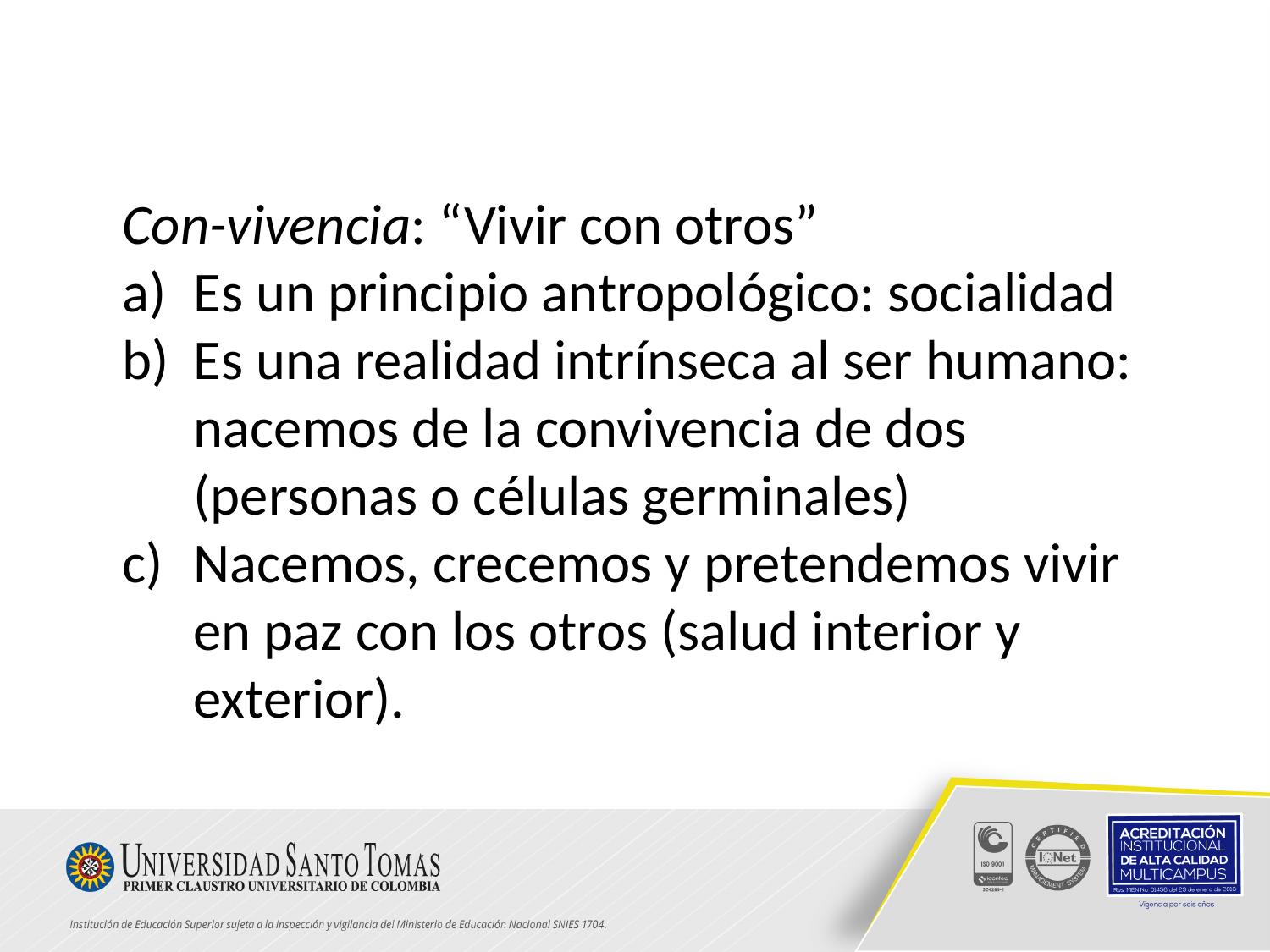

Con-vivencia: “Vivir con otros”
Es un principio antropológico: socialidad
Es una realidad intrínseca al ser humano: nacemos de la convivencia de dos (personas o células germinales)
Nacemos, crecemos y pretendemos vivir en paz con los otros (salud interior y exterior).